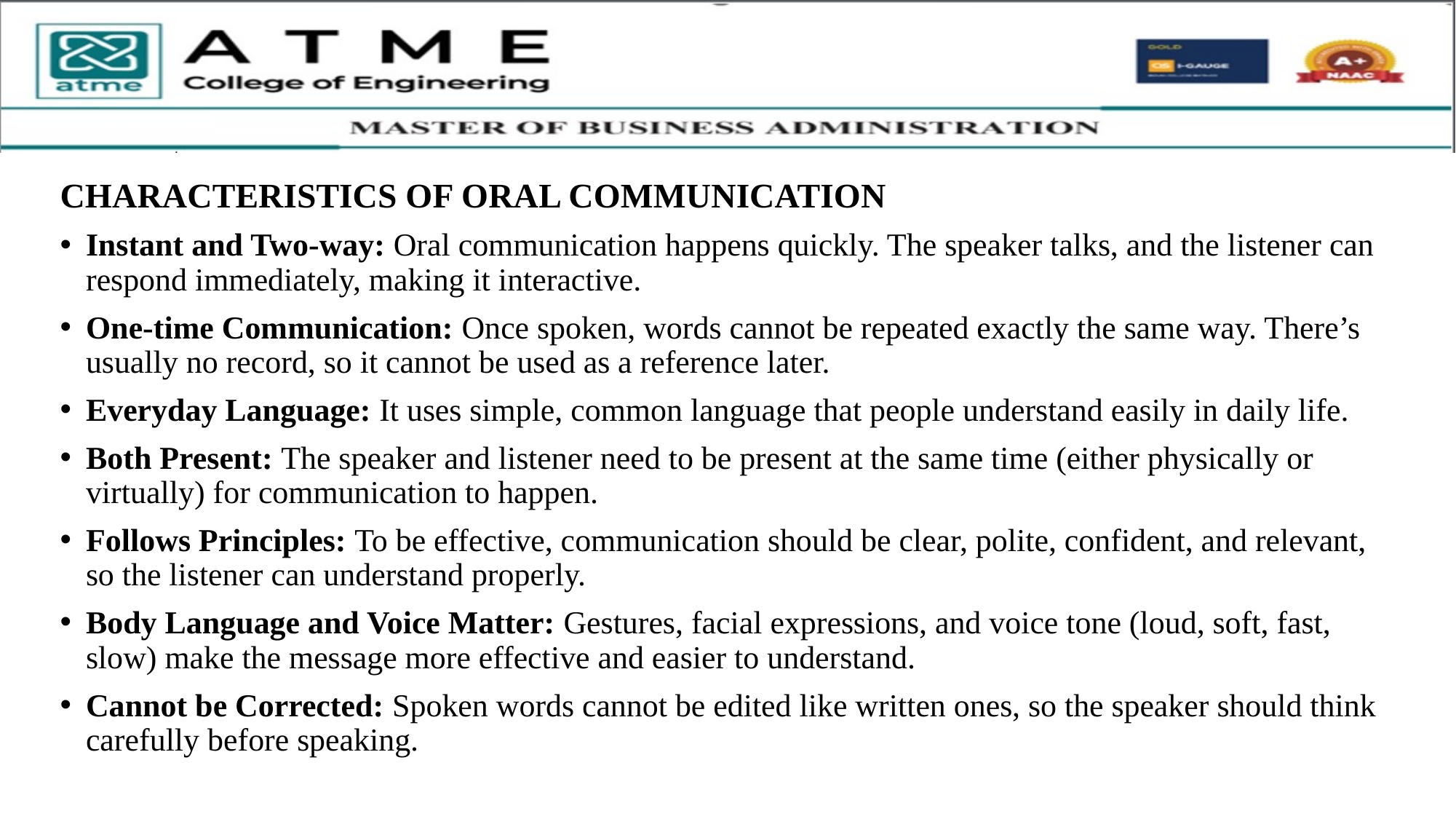

CHARACTERISTICS OF ORAL COMMUNICATION
Instant and Two-way: Oral communication happens quickly. The speaker talks, and the listener can respond immediately, making it interactive.
One-time Communication: Once spoken, words cannot be repeated exactly the same way. There’s usually no record, so it cannot be used as a reference later.
Everyday Language: It uses simple, common language that people understand easily in daily life.
Both Present: The speaker and listener need to be present at the same time (either physically or virtually) for communication to happen.
Follows Principles: To be effective, communication should be clear, polite, confident, and relevant, so the listener can understand properly.
Body Language and Voice Matter: Gestures, facial expressions, and voice tone (loud, soft, fast, slow) make the message more effective and easier to understand.
Cannot be Corrected: Spoken words cannot be edited like written ones, so the speaker should think carefully before speaking.